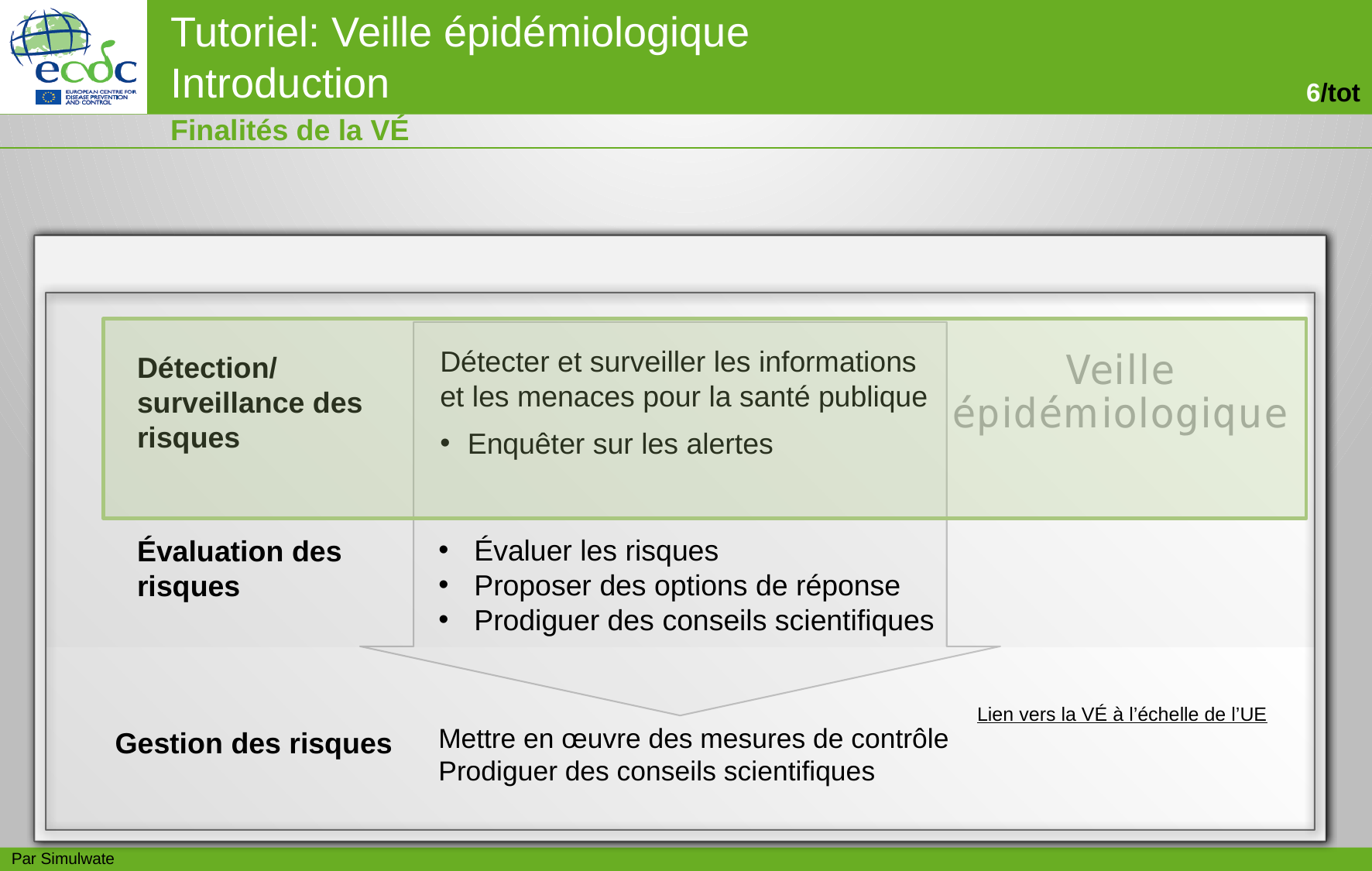

Finalités de la VÉ

Détecter et surveiller les informations et les menaces pour la santé publique
Détection/
surveillance des risques
Veille épidémiologique
Enquêter sur les alertes
 Évaluer les risques
 Proposer des options de réponse
 Prodiguer des conseils scientifiques

Évaluation des risques

Lien vers la VÉ à l’échelle de l’UE
Mettre en œuvre des mesures de contrôle
Prodiguer des conseils scientifiques

Gestion des risques